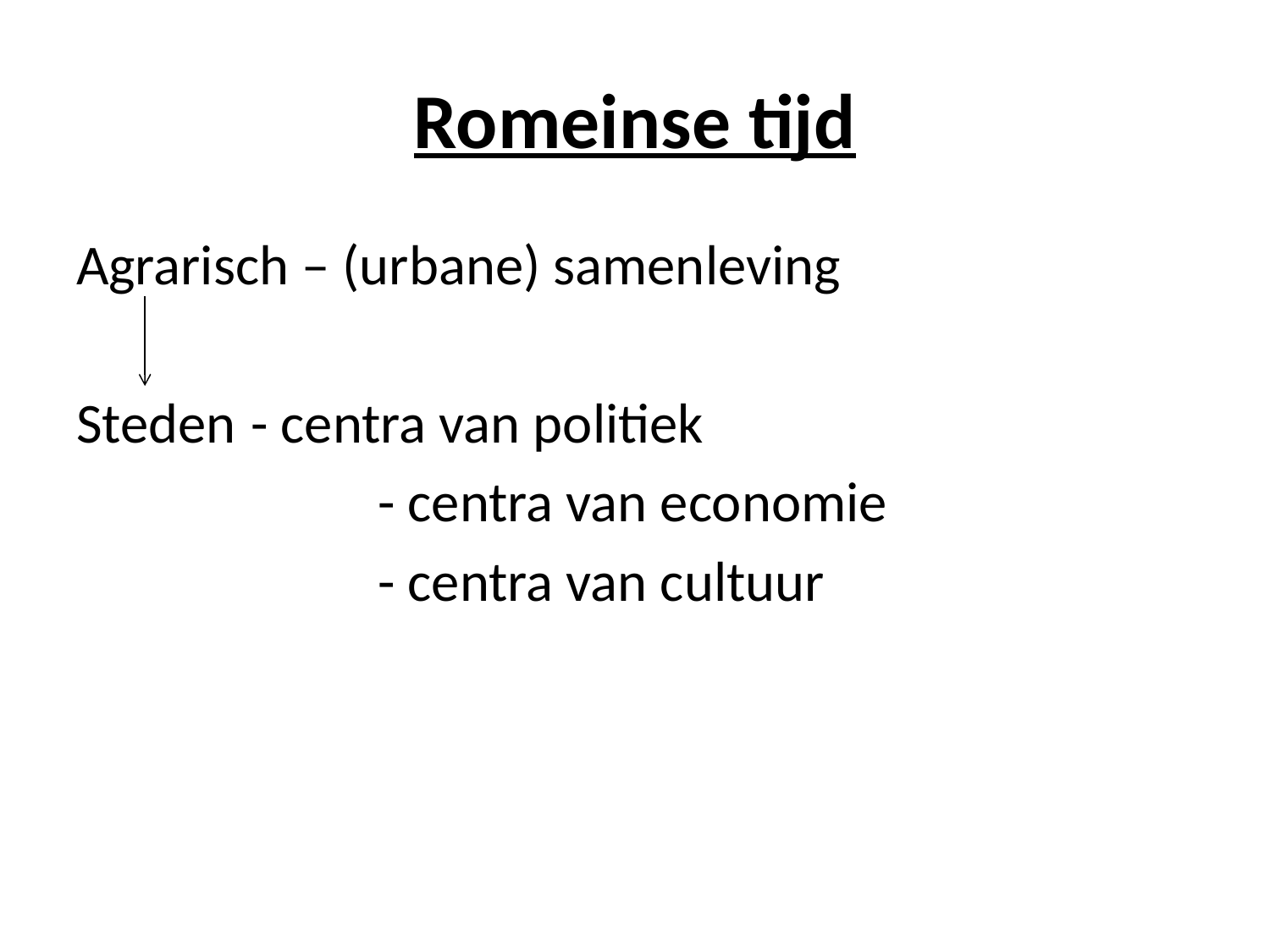

# Romeinse tijd
Agrarisch – (urbane) samenleving

Steden 	- centra van politiek
			- centra van economie
			- centra van cultuur